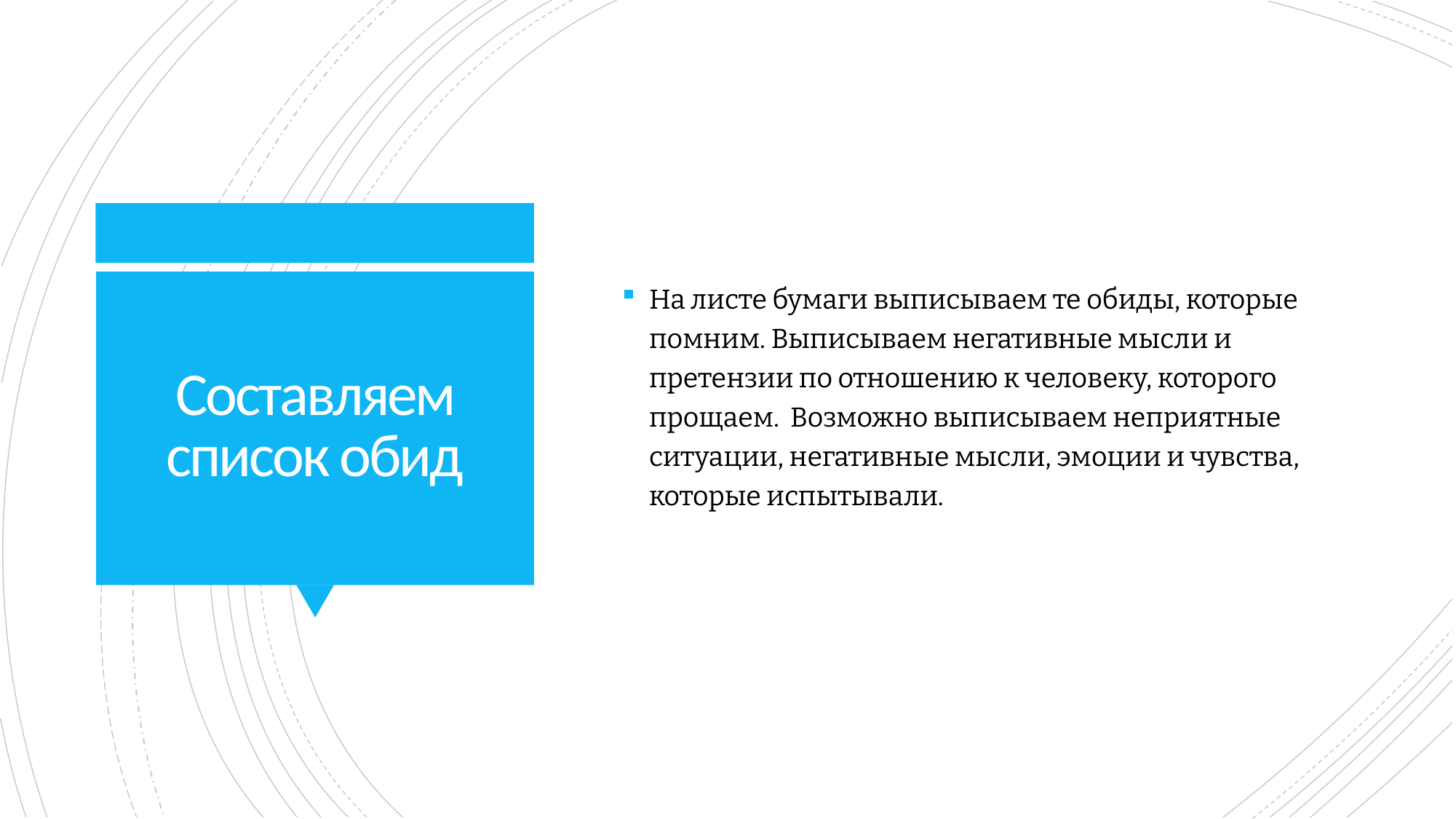

На листе бумаги выписываем те обиды, которые помним. Выписываем негативные мысли и претензии по отношению к человеку, которого прощаем.  Возможно выписываем неприятные ситуации, негативные мысли, эмоции и чувства, которые испытывали.
# Составляем список обид